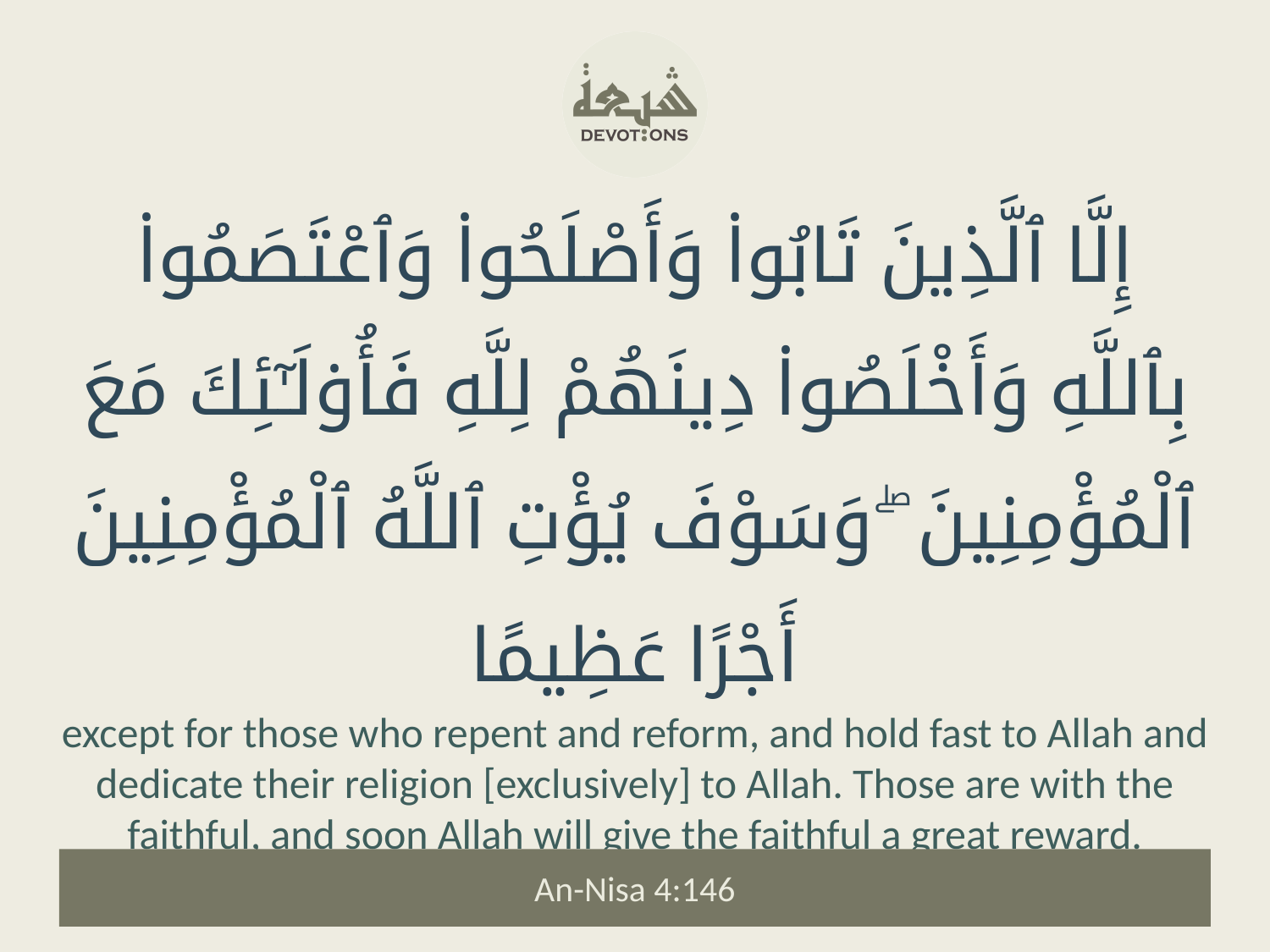

إِلَّا ٱلَّذِينَ تَابُوا۟ وَأَصْلَحُوا۟ وَٱعْتَصَمُوا۟ بِٱللَّهِ وَأَخْلَصُوا۟ دِينَهُمْ لِلَّهِ فَأُو۟لَـٰٓئِكَ مَعَ ٱلْمُؤْمِنِينَ ۖ وَسَوْفَ يُؤْتِ ٱللَّهُ ٱلْمُؤْمِنِينَ أَجْرًا عَظِيمًا
except for those who repent and reform, and hold fast to Allah and dedicate their religion [exclusively] to Allah. Those are with the faithful, and soon Allah will give the faithful a great reward.
An-Nisa 4:146